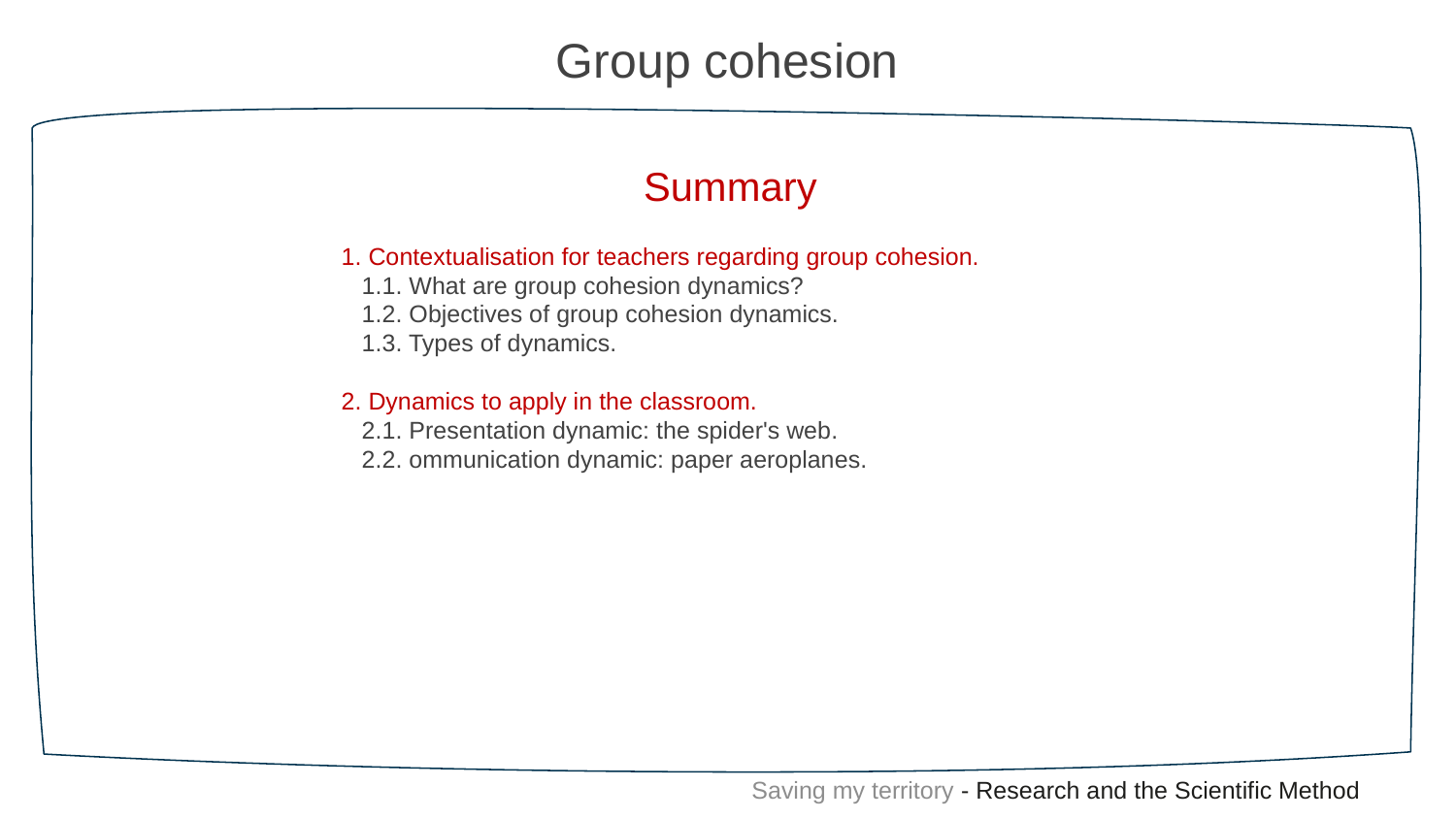

# Group cohesion

Summary
1. Contextualisation for teachers regarding group cohesion.
   1.1. What are group cohesion dynamics?
   1.2. Objectives of group cohesion dynamics.
   1.3. Types of dynamics.
2. Dynamics to apply in the classroom.
   2.1. Presentation dynamic: the spider's web.
   2.2. ommunication dynamic: paper aeroplanes.
Saving my territory - Research and the Scientific Method